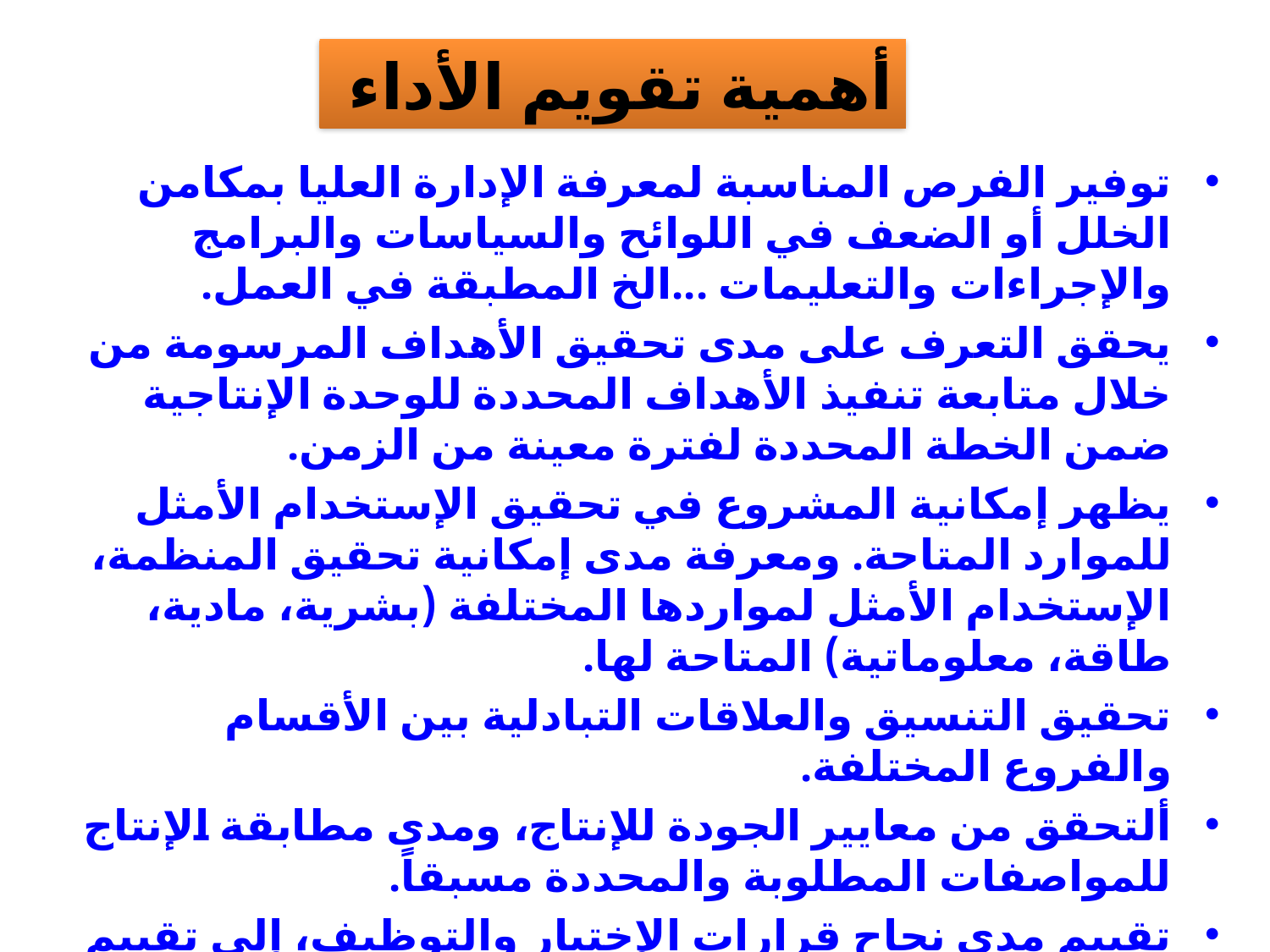

أهمية تقويم الأداء
توفير الفرص المناسبة لمعرفة الإدارة العليا بمكامن الخلل أو الضعف في اللوائح والسياسات والبرامج والإجراءات والتعليمات ...الخ المطبقة في العمل.
يحقق التعرف على مدى تحقيق الأهداف المرسومة من خلال متابعة تنفيذ الأهداف المحددة للوحدة الإنتاجية ضمن الخطة المحددة لفترة معينة من الزمن.
يظهر إمكانية المشروع في تحقيق الإستخدام الأمثل للموارد المتاحة. ومعرفة مدى إمكانية تحقيق المنظمة، الإستخدام الأمثل لمواردها المختلفة (بشرية، مادية، طاقة، معلوماتية) المتاحة لها.
تحقيق التنسيق والعلاقات التبادلية بين الأقسام والفروع المختلفة.
ألتحقق من معايير الجودة للإنتاج، ومدى مطابقة الإنتاج للمواصفات المطلوبة والمحددة مسبقاً.
تقييم مدى نجاح قرارات الإختيار والتوظيف، إلى تقييم جهود التدريب والتنمية، وإتخاذ قرارات بشأن التحفيز.